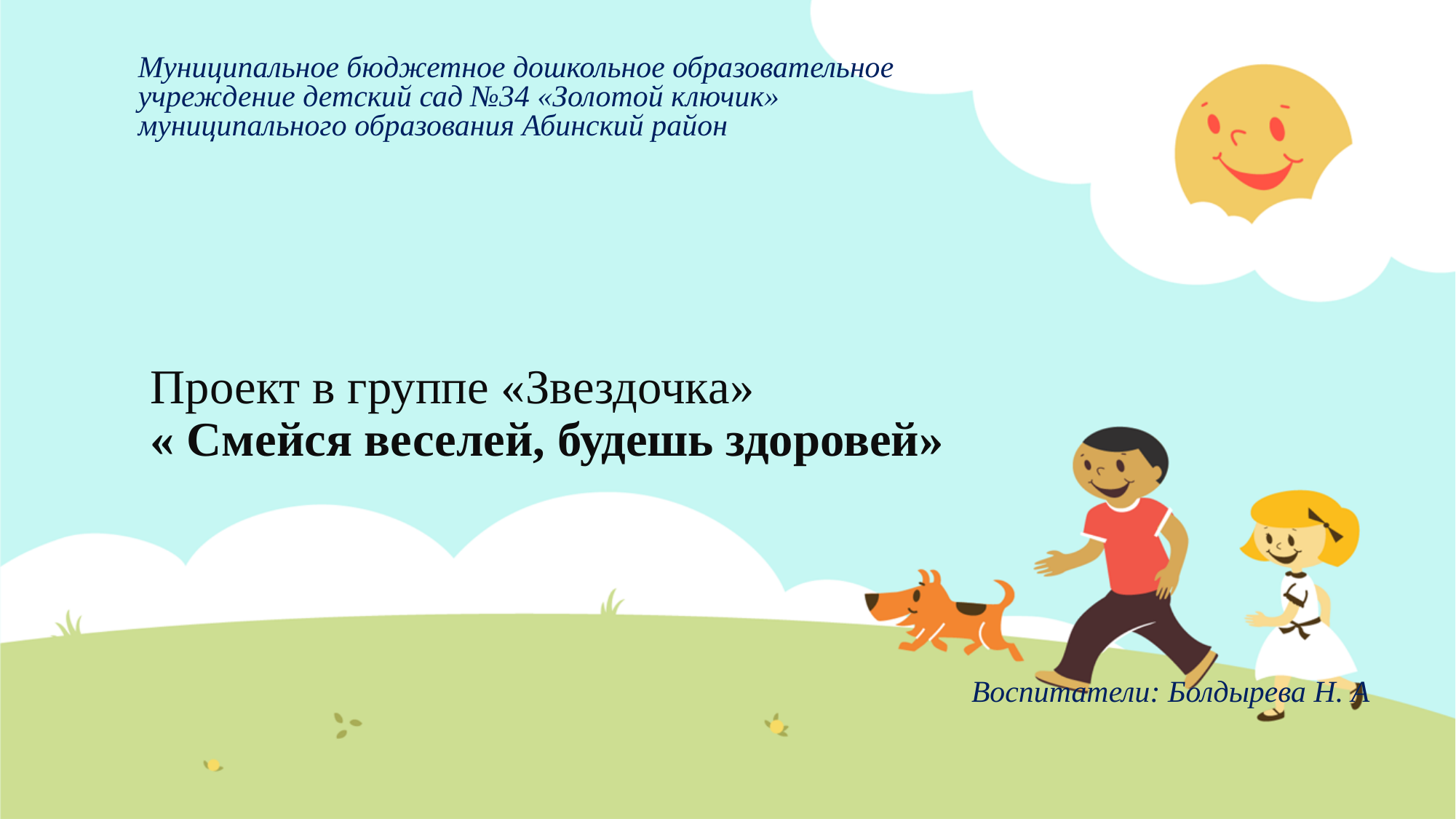

# Муниципальное бюджетное дошкольное образовательное учреждение детский сад №34 «Золотой ключик» муниципального образования Абинский район
Проект в группе «Звездочка»
« Смейся веселей, будешь здоровей»

Воспитатели: Болдырева Н. А